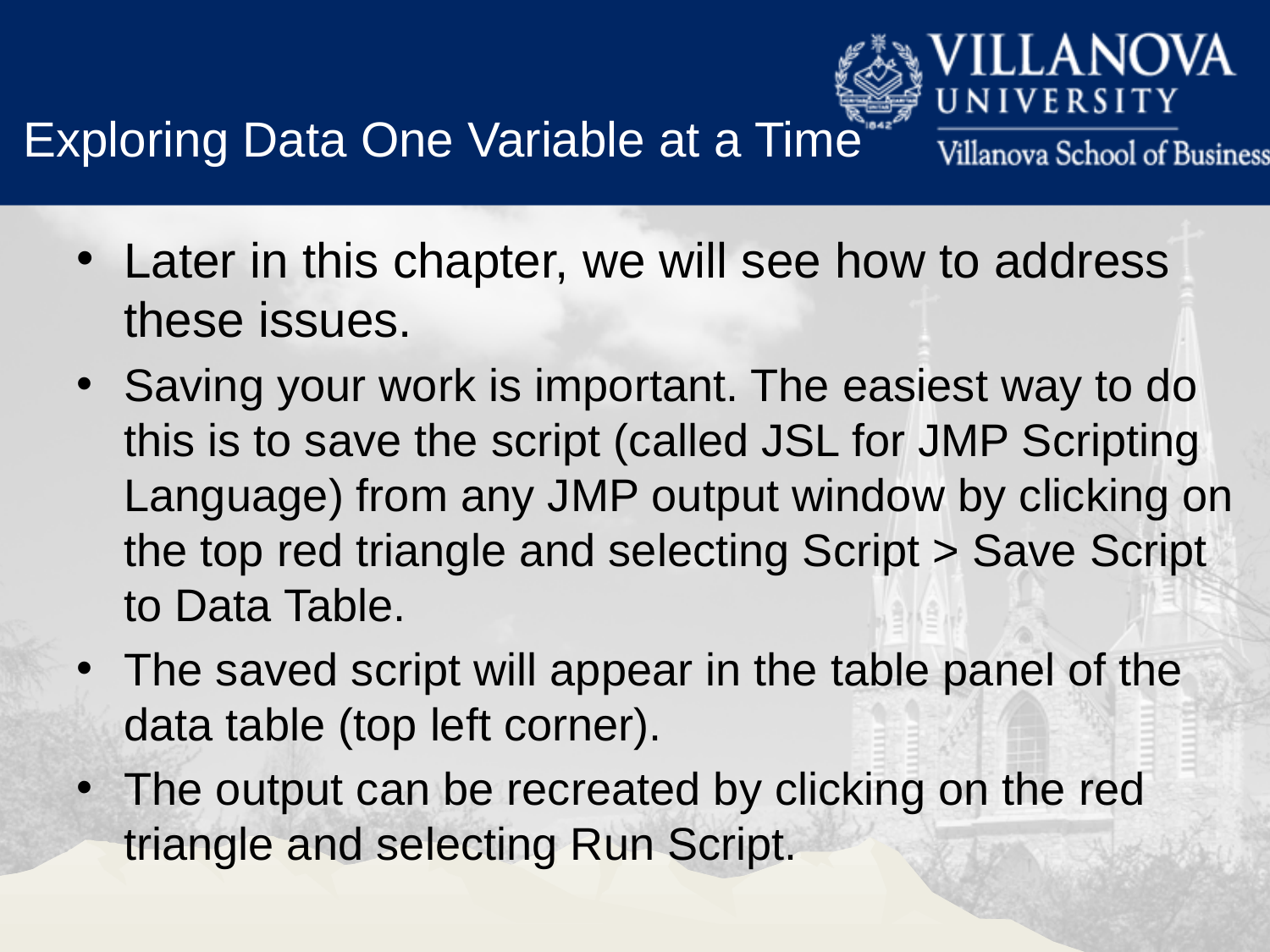

Exploring Data One Variable at a Time
Later in this chapter, we will see how to address these issues.
Saving your work is important. The easiest way to do this is to save the script (called JSL for JMP Scripting Language) from any JMP output window by clicking on the top red triangle and selecting Script > Save Script to Data Table.
The saved script will appear in the table panel of the data table (top left corner).
The output can be recreated by clicking on the red triangle and selecting Run Script.